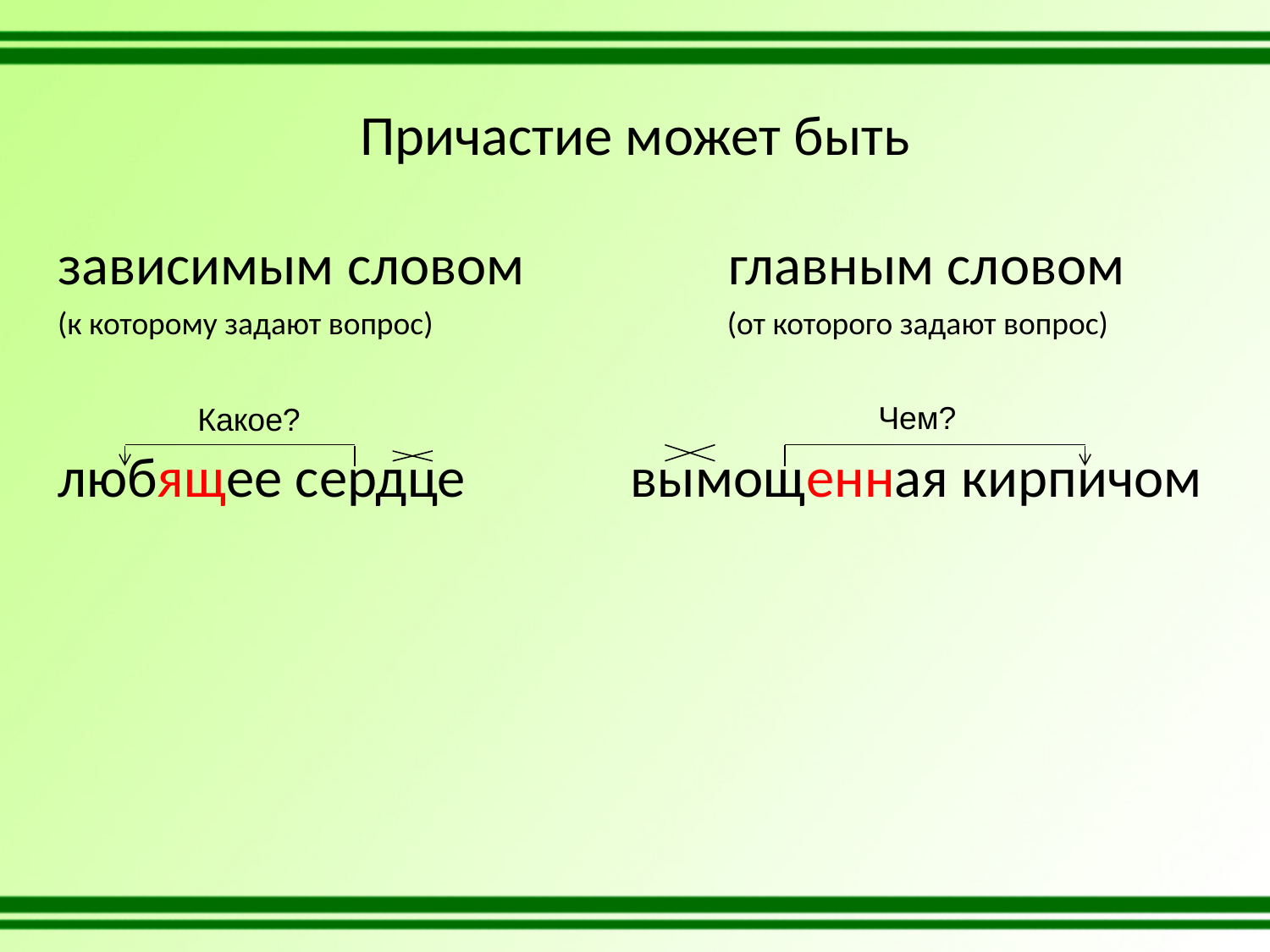

# Причастие может быть
зависимым словом                главным словом
(к которому задают вопрос)                                         (от которого задают вопрос)

любящее сердце             вымощенная кирпичом
Чем?
Какое?